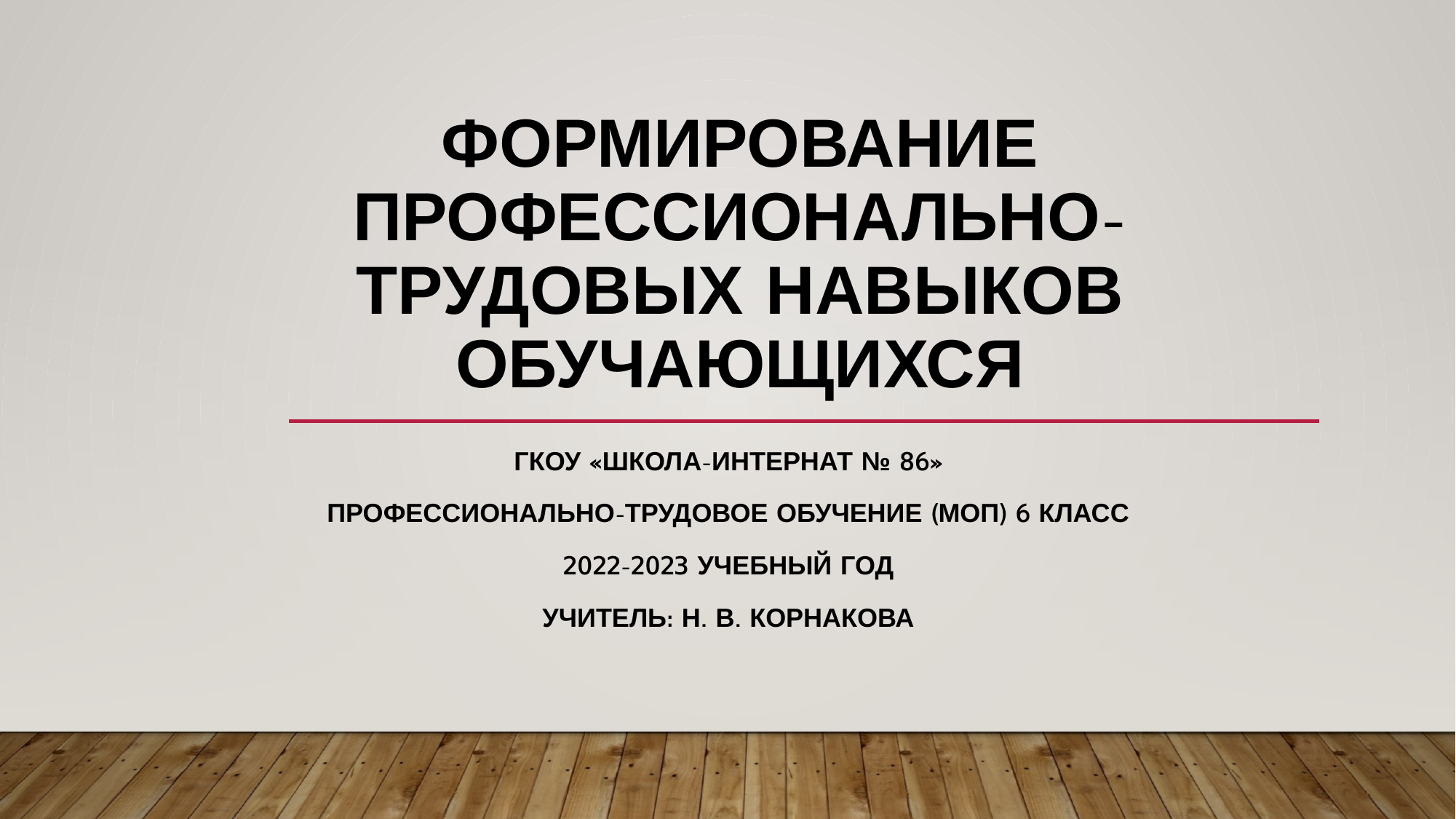

# Формирование профессионально-трудовых навыков обучающихся
ГКОУ «Школа-интернат № 86»
Профессионально-трудовое обучение (МОП) 6 класс
2022-2023 учебный год
Учитель: Н. В. Корнакова